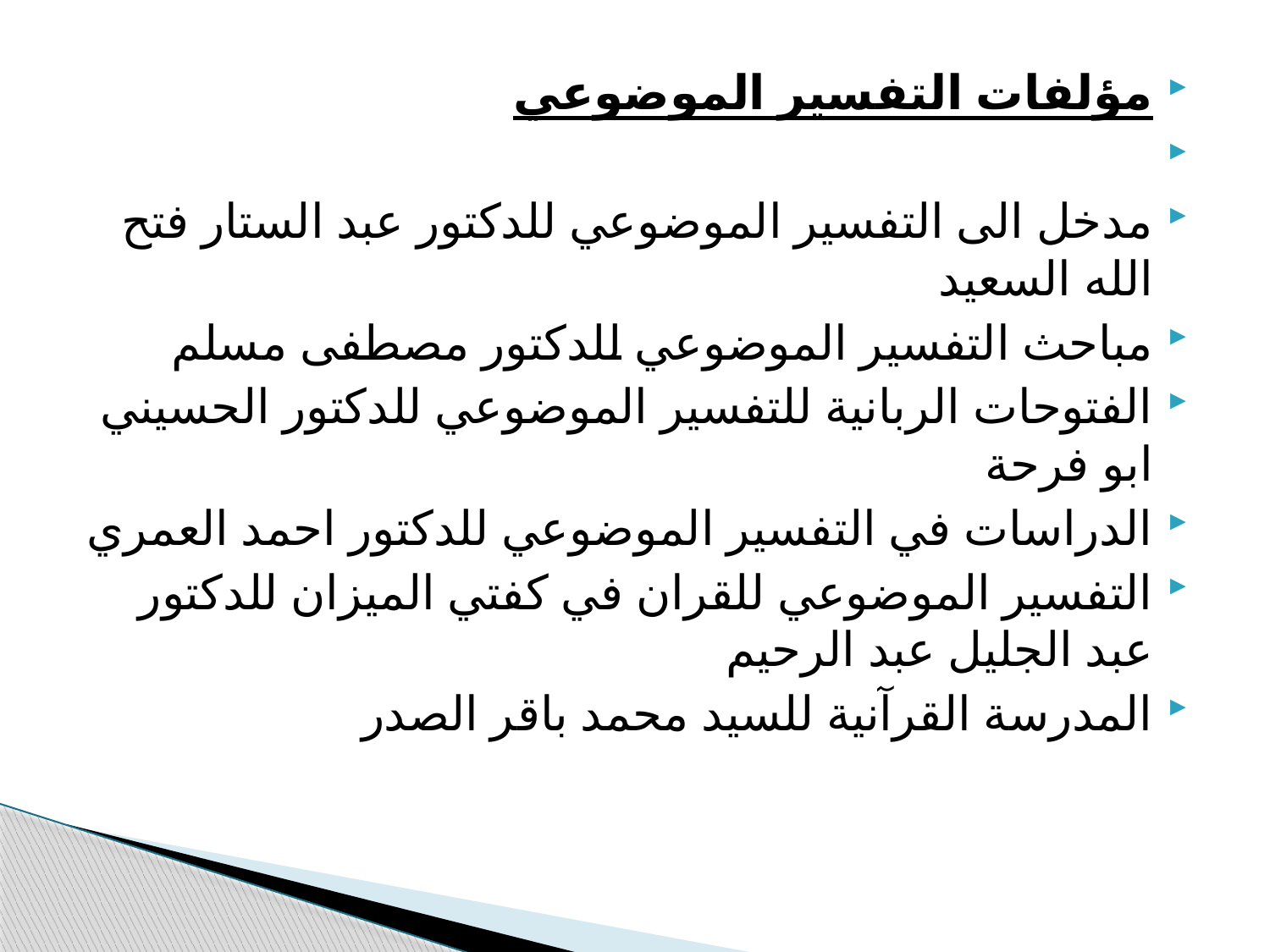

مؤلفات التفسير الموضوعي

مدخل الى التفسير الموضوعي للدكتور عبد الستار فتح الله السعيد
مباحث التفسير الموضوعي للدكتور مصطفى مسلم
الفتوحات الربانية للتفسير الموضوعي للدكتور الحسيني ابو فرحة
الدراسات في التفسير الموضوعي للدكتور احمد العمري
التفسير الموضوعي للقران في كفتي الميزان للدكتور عبد الجليل عبد الرحيم
المدرسة القرآنية للسيد محمد باقر الصدر